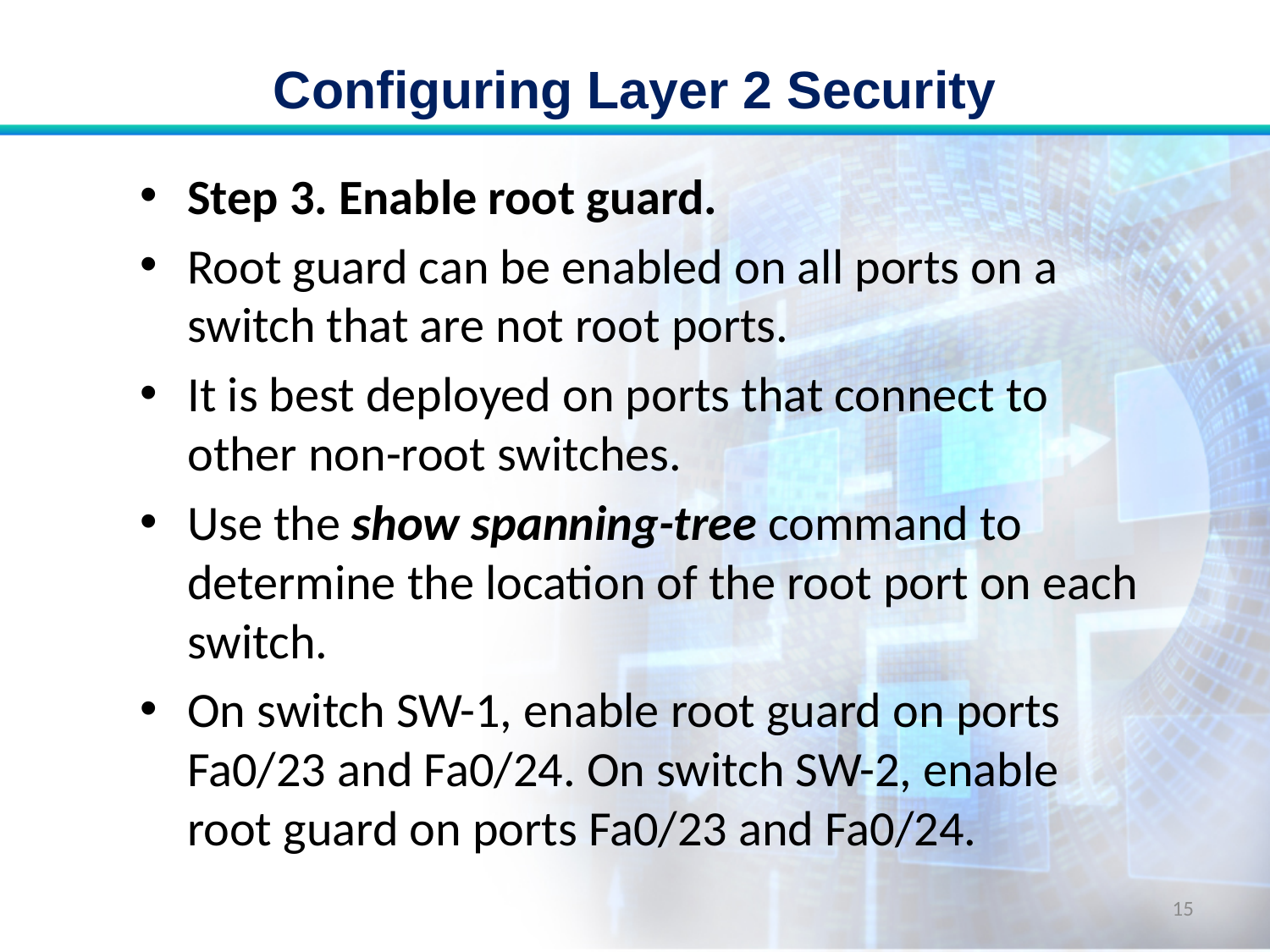

# Configuring Layer 2 Security
Step 3. Enable root guard.
Root guard can be enabled on all ports on a switch that are not root ports.
It is best deployed on ports that connect to other non-root switches.
Use the show spanning-tree command to determine the location of the root port on each switch.
On switch SW-1, enable root guard on ports Fa0/23 and Fa0/24. On switch SW-2, enable root guard on ports Fa0/23 and Fa0/24.
15